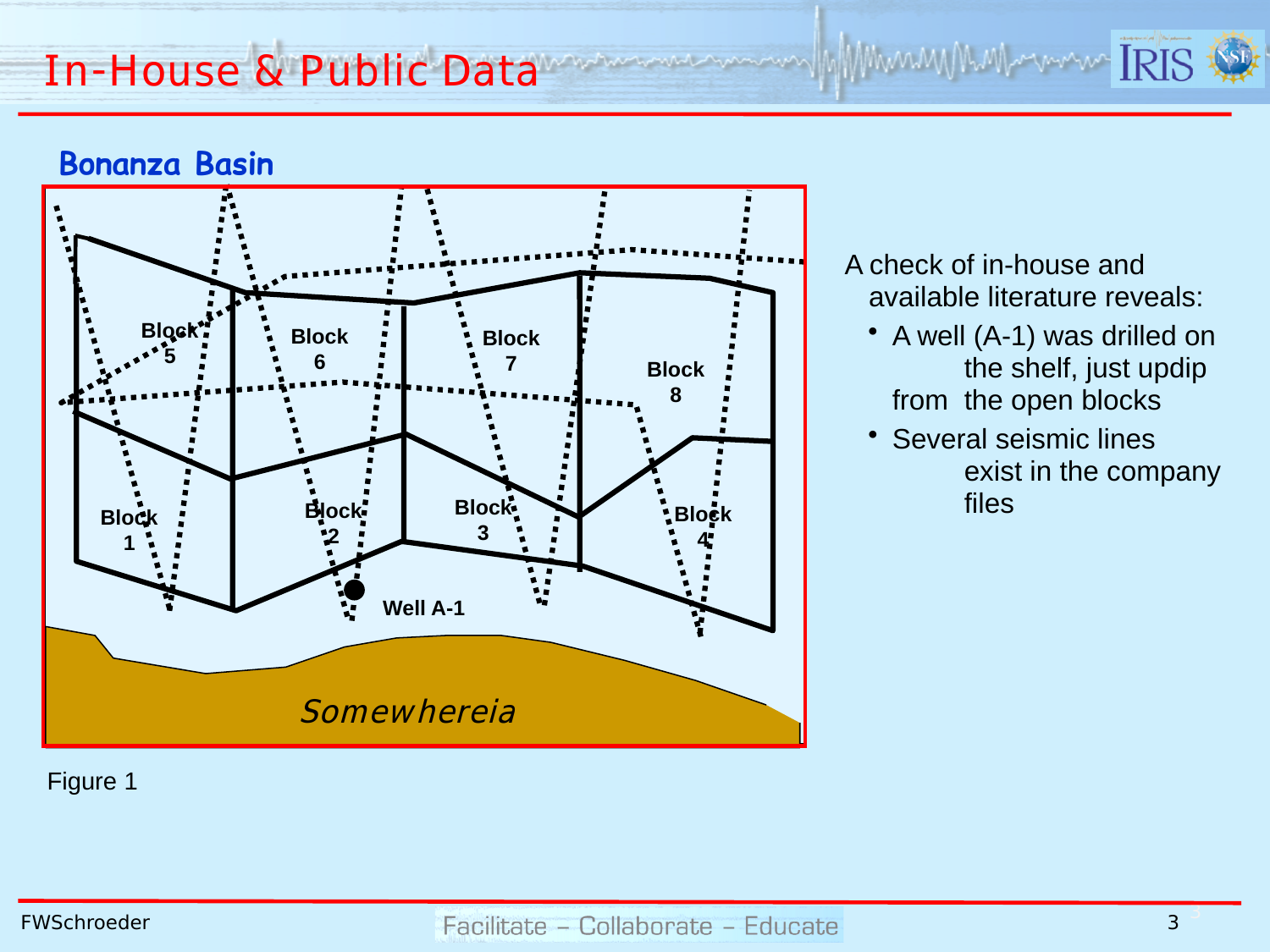

# In-House & Public Data
Bonanza Basin

A check of in-house and available literature reveals:
A well (A-1) was drilled on 	the shelf, just updip from 	the open blocks
Several seismic lines 	exist in the company 	files

Block
5
Block
6
Block
7
Block
8

Block
3
Block
2
Block
4
Block
1

Well A-1

Somewhereia
Figure 1